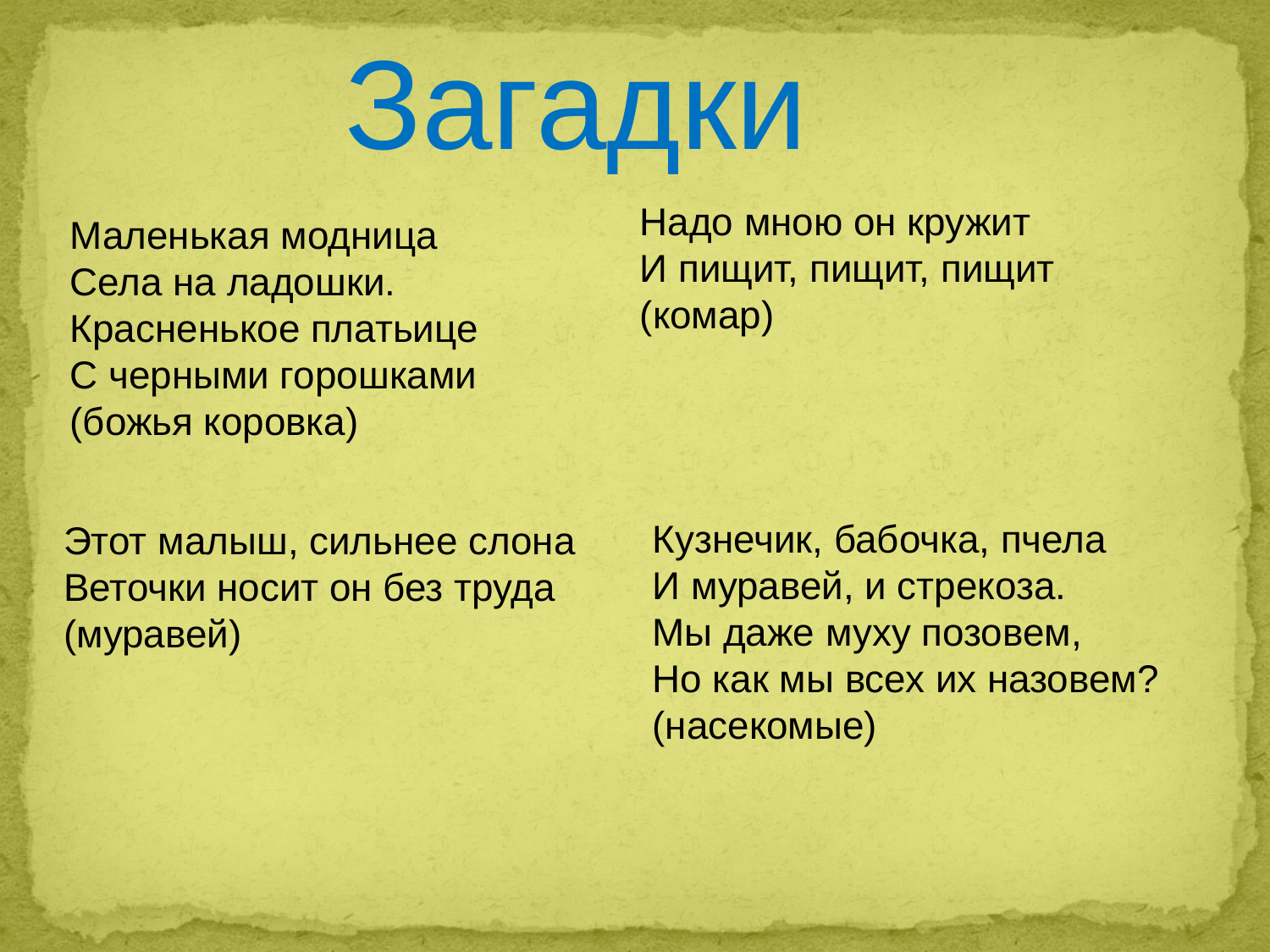

Загадки
Надо мною он кружит
И пищит, пищит, пищит (комар)
Маленькая модница
Села на ладошки.
Красненькое платьице
С черными горошками (божья коровка)

Кузнечик, бабочка, пчела
И муравей, и стрекоза.
Мы даже муху позовем,
Но как мы всех их назовем? (насекомые)
Этот малыш, сильнее слона
Веточки носит он без труда (муравей)